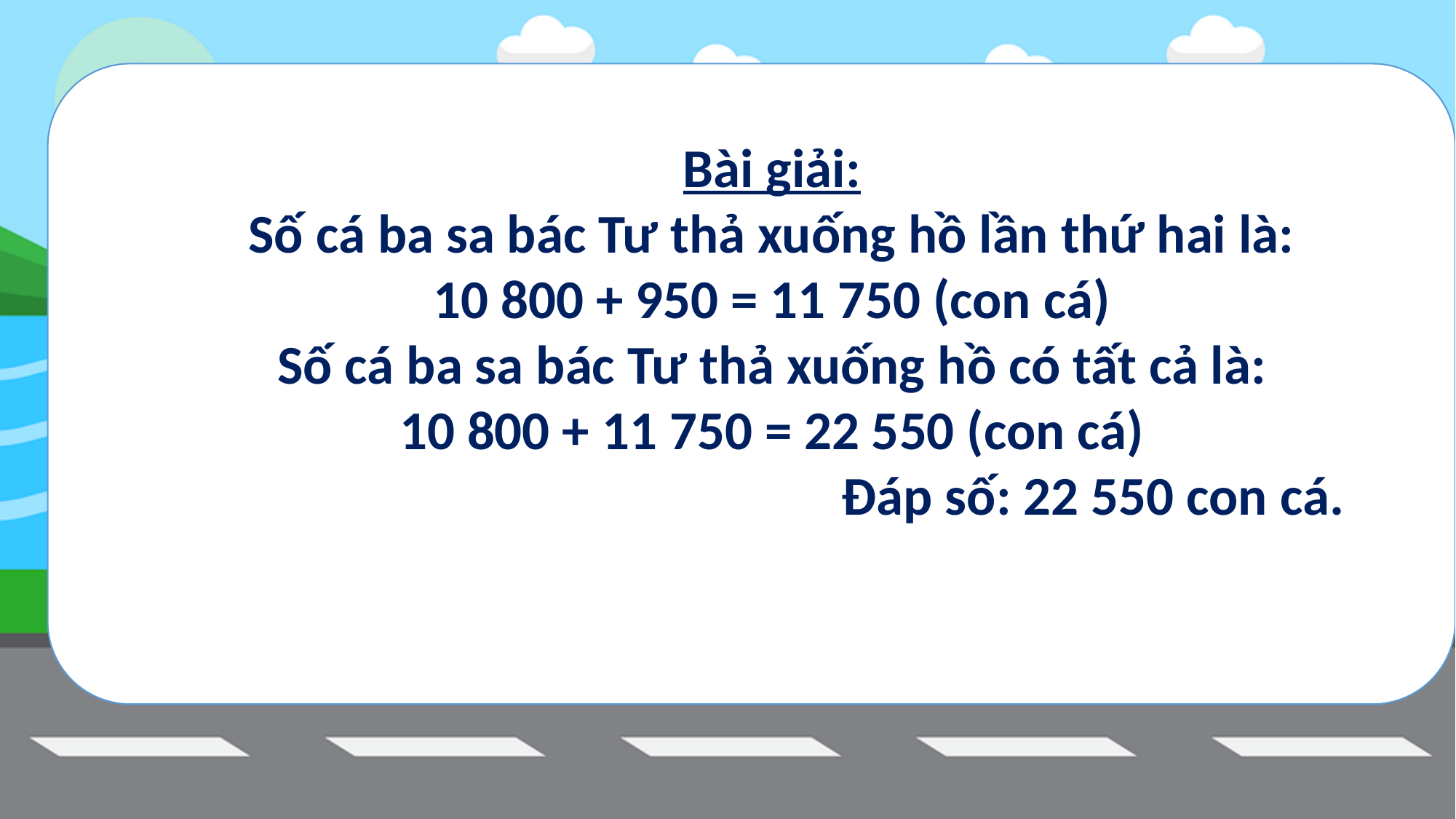

Bài giải:
Số cá ba sa bác Tư thả xuống hồ lần thứ hai là:
10 800 + 950 = 11 750 (con cá)
Số cá ba sa bác Tư thả xuống hồ có tất cả là:
10 800 + 11 750 = 22 550 (con cá)
         Đáp số: 22 550 con cá.